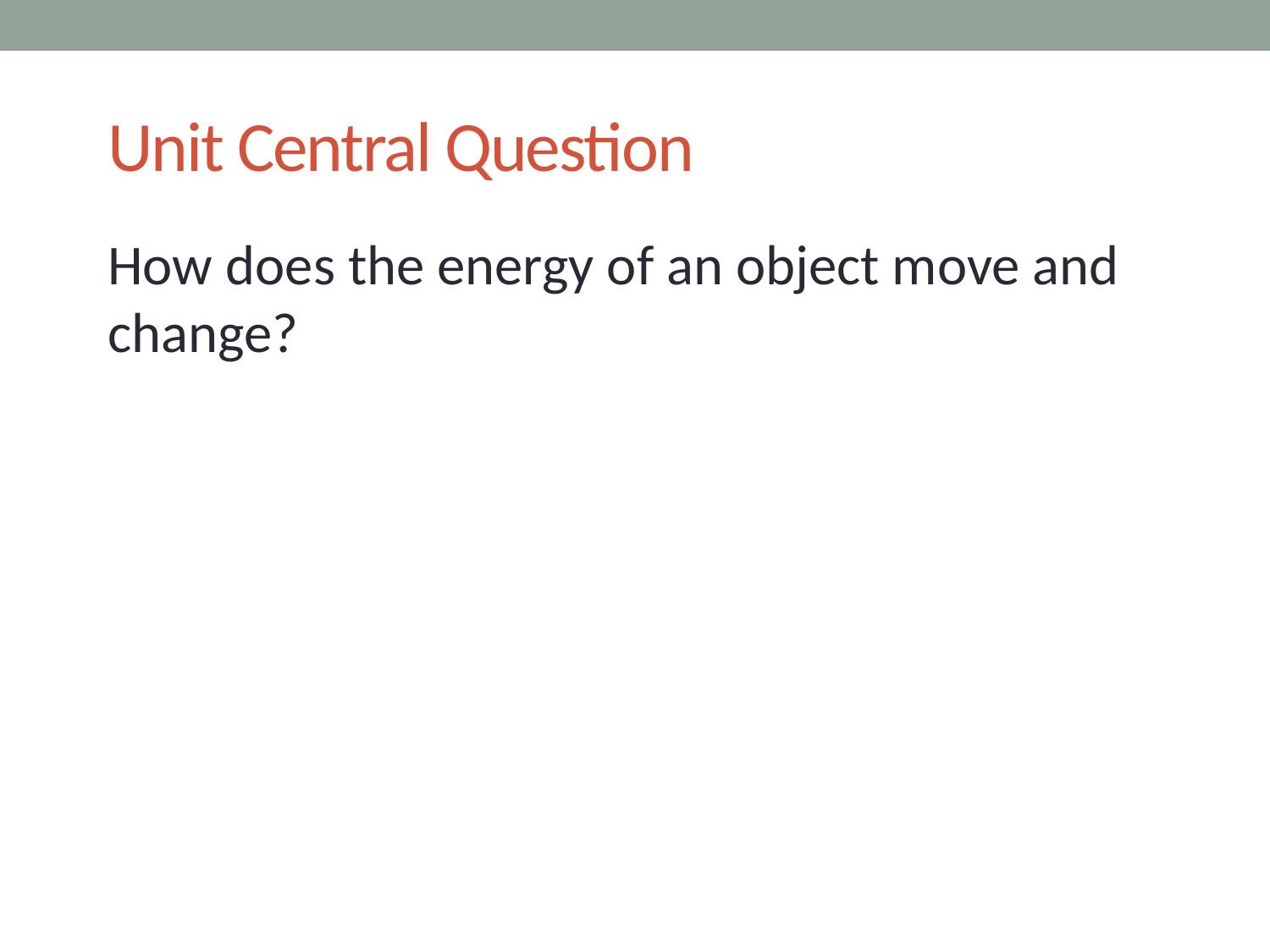

# Unit Central Question
How does the energy of an object move and change?